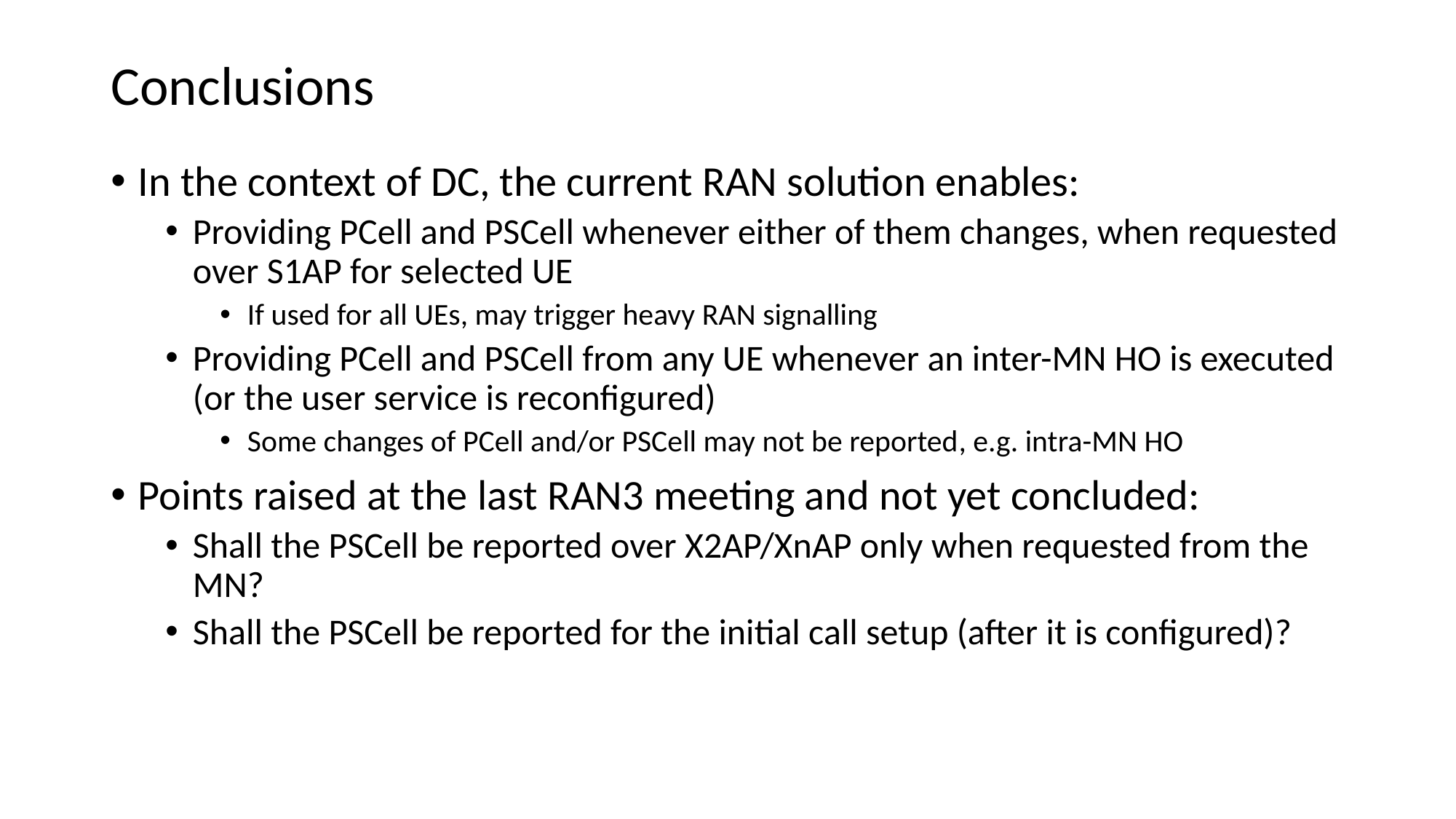

# Conclusions
In the context of DC, the current RAN solution enables:
Providing PCell and PSCell whenever either of them changes, when requested over S1AP for selected UE
If used for all UEs, may trigger heavy RAN signalling
Providing PCell and PSCell from any UE whenever an inter-MN HO is executed (or the user service is reconfigured)
Some changes of PCell and/or PSCell may not be reported, e.g. intra-MN HO
Points raised at the last RAN3 meeting and not yet concluded:
Shall the PSCell be reported over X2AP/XnAP only when requested from the MN?
Shall the PSCell be reported for the initial call setup (after it is configured)?